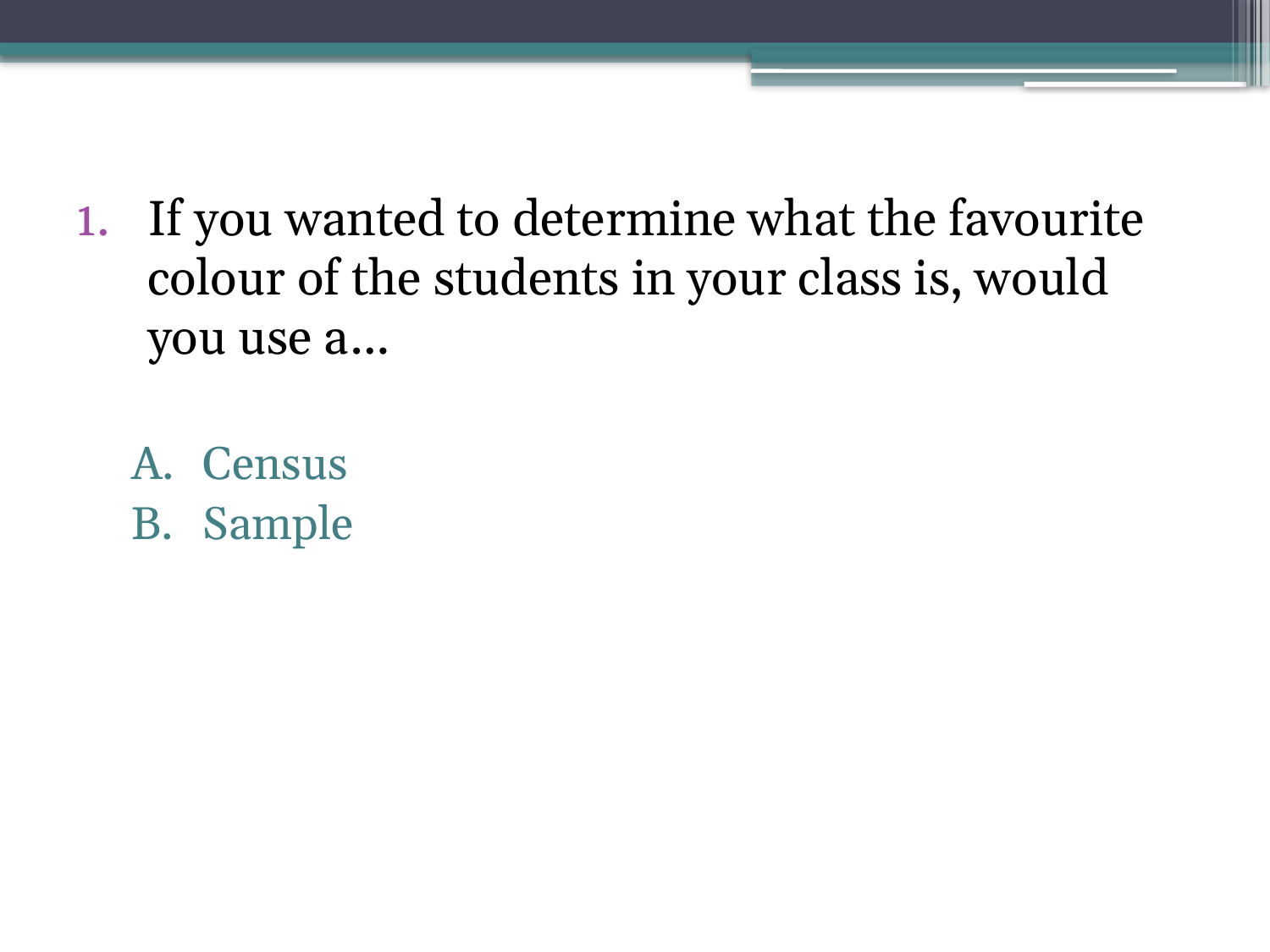

If you wanted to determine what the favourite colour of the students in your class is, would you use a…

Census
Sample